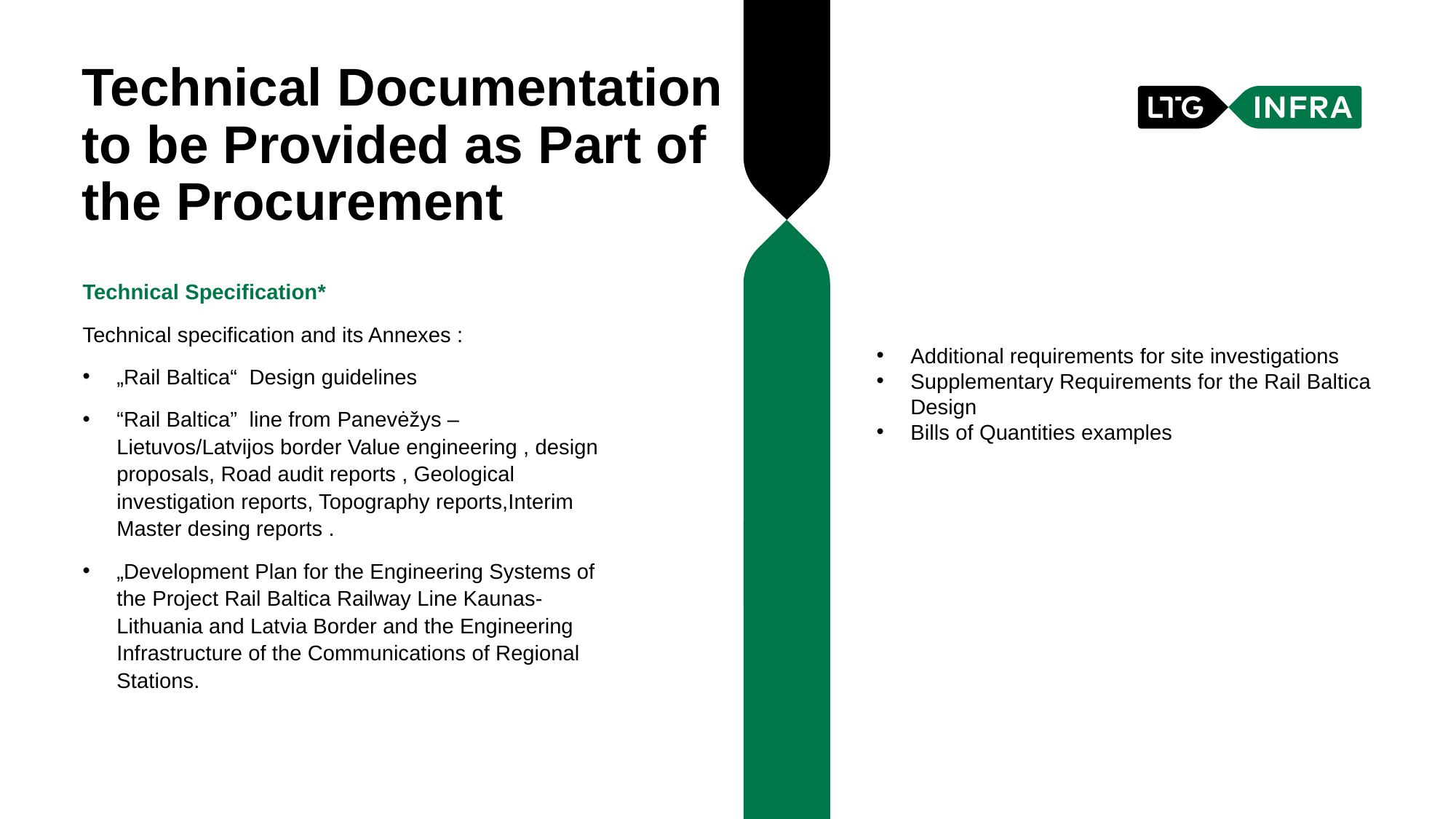

Technical Documentation to be Provided as Part of the Procurement
Technical Specification*
Technical specification and its Annexes :
„Rail Baltica“  Design guidelines
“Rail Baltica”  line from Panevėžys – Lietuvos/Latvijos border Value engineering , design proposals, Road audit reports , Geological investigation reports, Topography reports,Interim Master desing reports .
„Development Plan for the Engineering Systems of the Project Rail Baltica Railway Line Kaunas-Lithuania and Latvia Border and the Engineering Infrastructure of the Communications of Regional Stations.

Additional requirements for site investigations
Supplementary Requirements for the Rail Baltica Design
Bills of Quantities examples